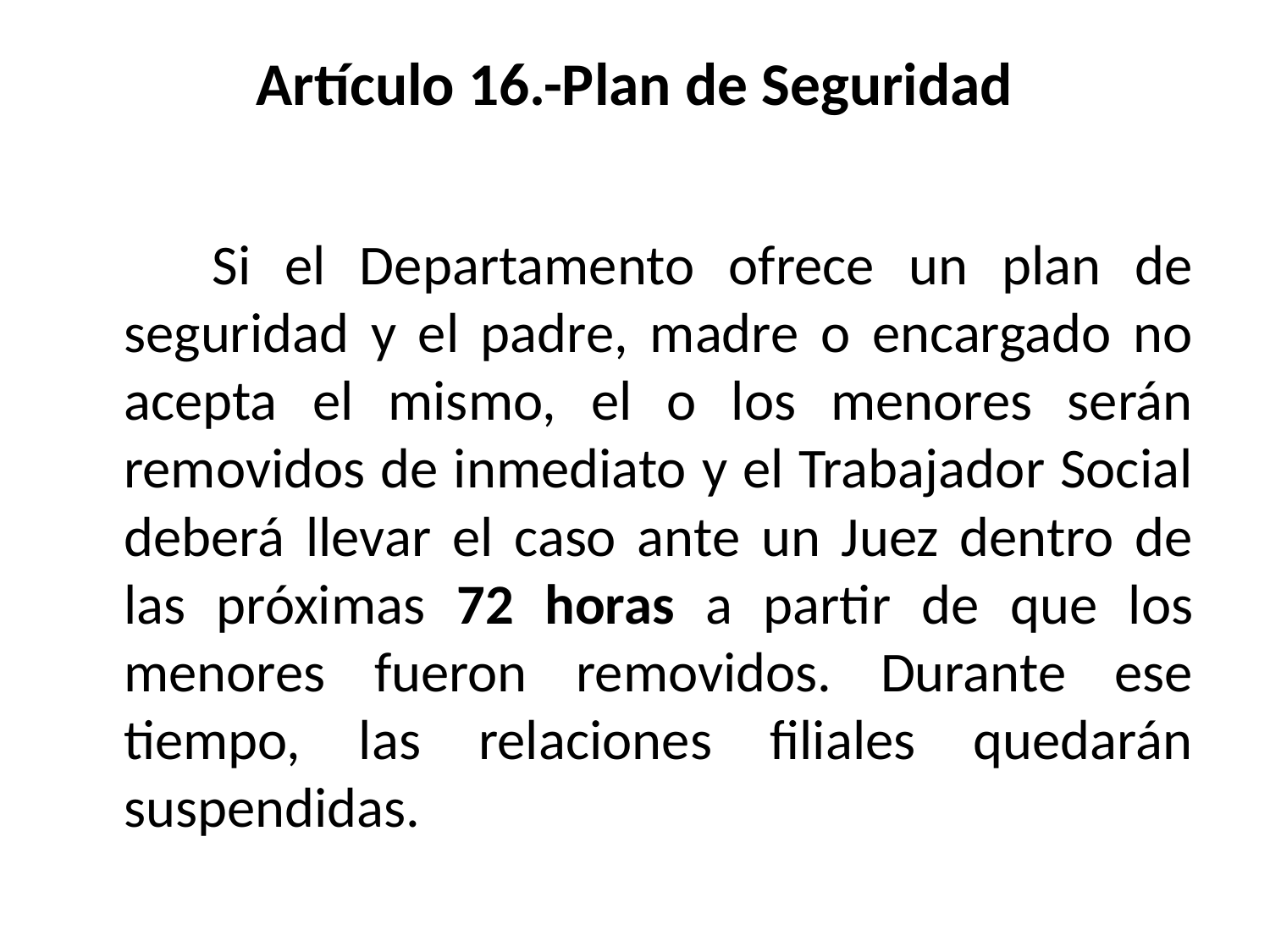

# Artículo 16.-Plan de Seguridad
    Si el Departamento ofrece un plan de seguridad y el padre, madre o encargado no acepta el mismo, el o los menores serán removidos de inmediato y el Trabajador Social deberá llevar el caso ante un Juez dentro de las próximas 72 horas a partir de que los menores fueron removidos. Durante ese tiempo, las relaciones filiales quedarán suspendidas.